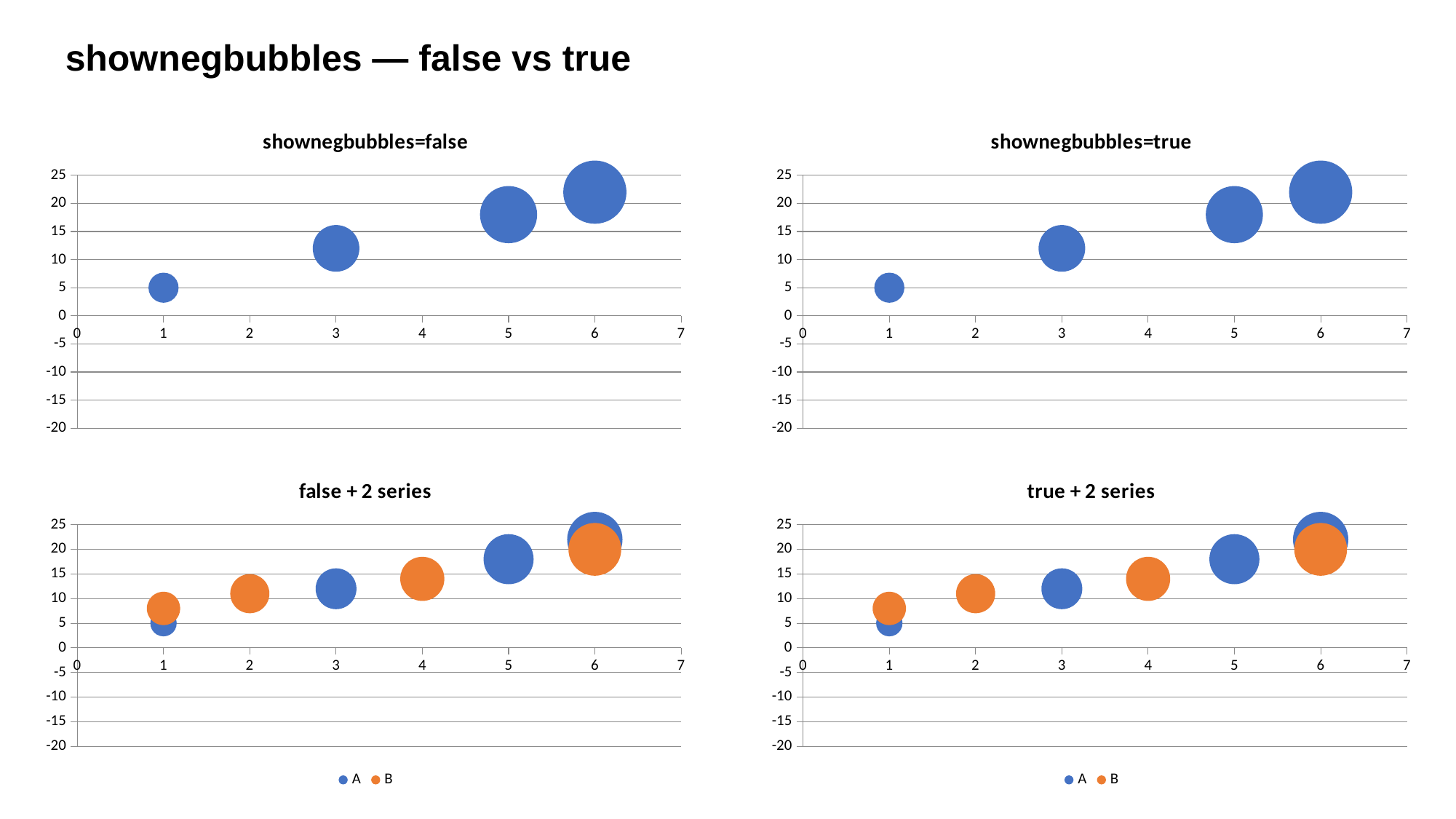

shownegbubbles — false vs true

### Chart: shownegbubbles=false

| Category |  |
|---|---|

### Chart: shownegbubbles=true

| Category |  |
|---|---|

### Chart: false + 2 series

| Category |  |  |
|---|---|---|

### Chart: true + 2 series

| Category |  |  |
|---|---|---|